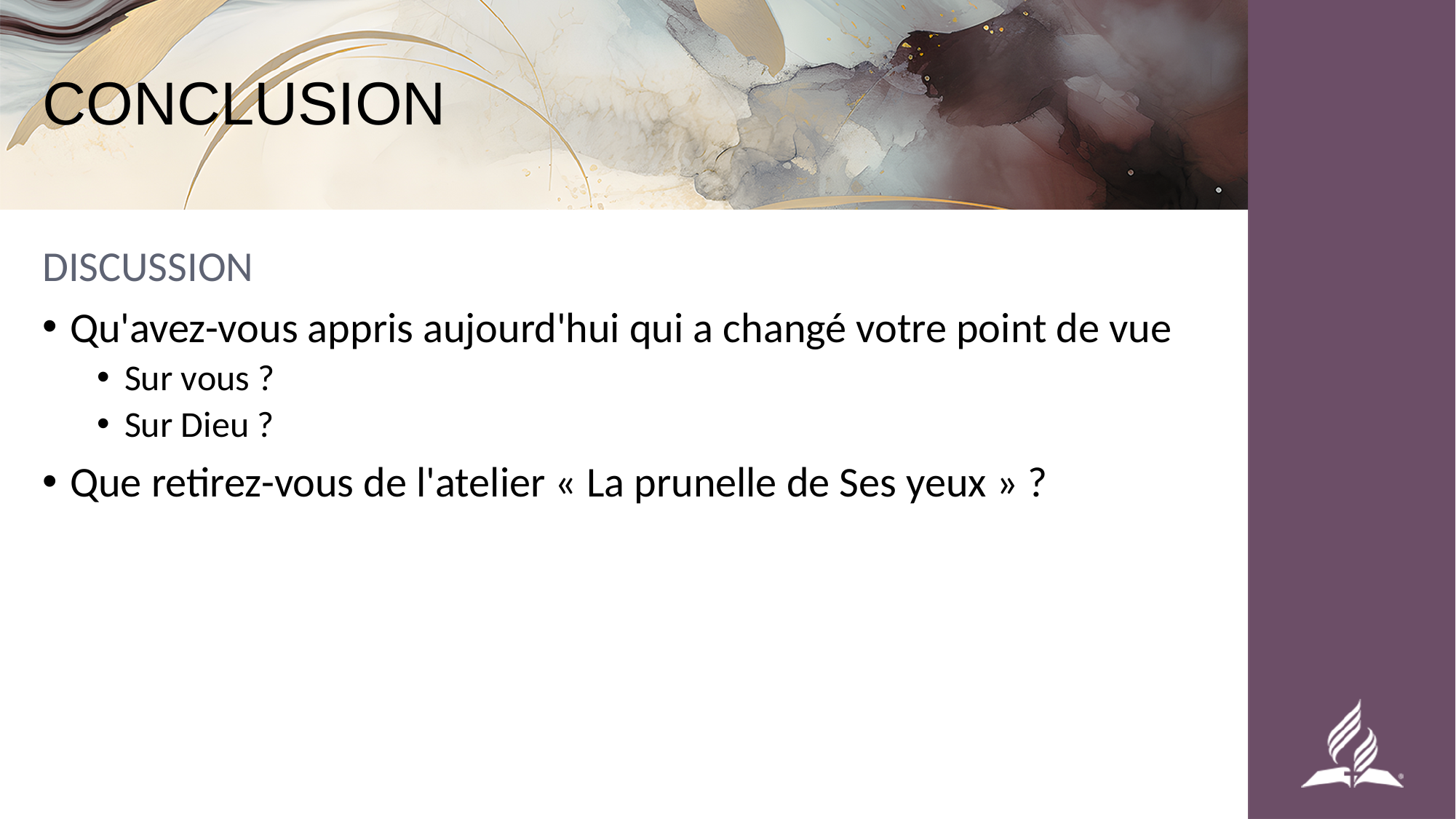

# CONCLUSION
DISCUSSION
Qu'avez-vous appris aujourd'hui qui a changé votre point de vue
Sur vous ?
Sur Dieu ?
Que retirez-vous de l'atelier « La prunelle de Ses yeux » ?